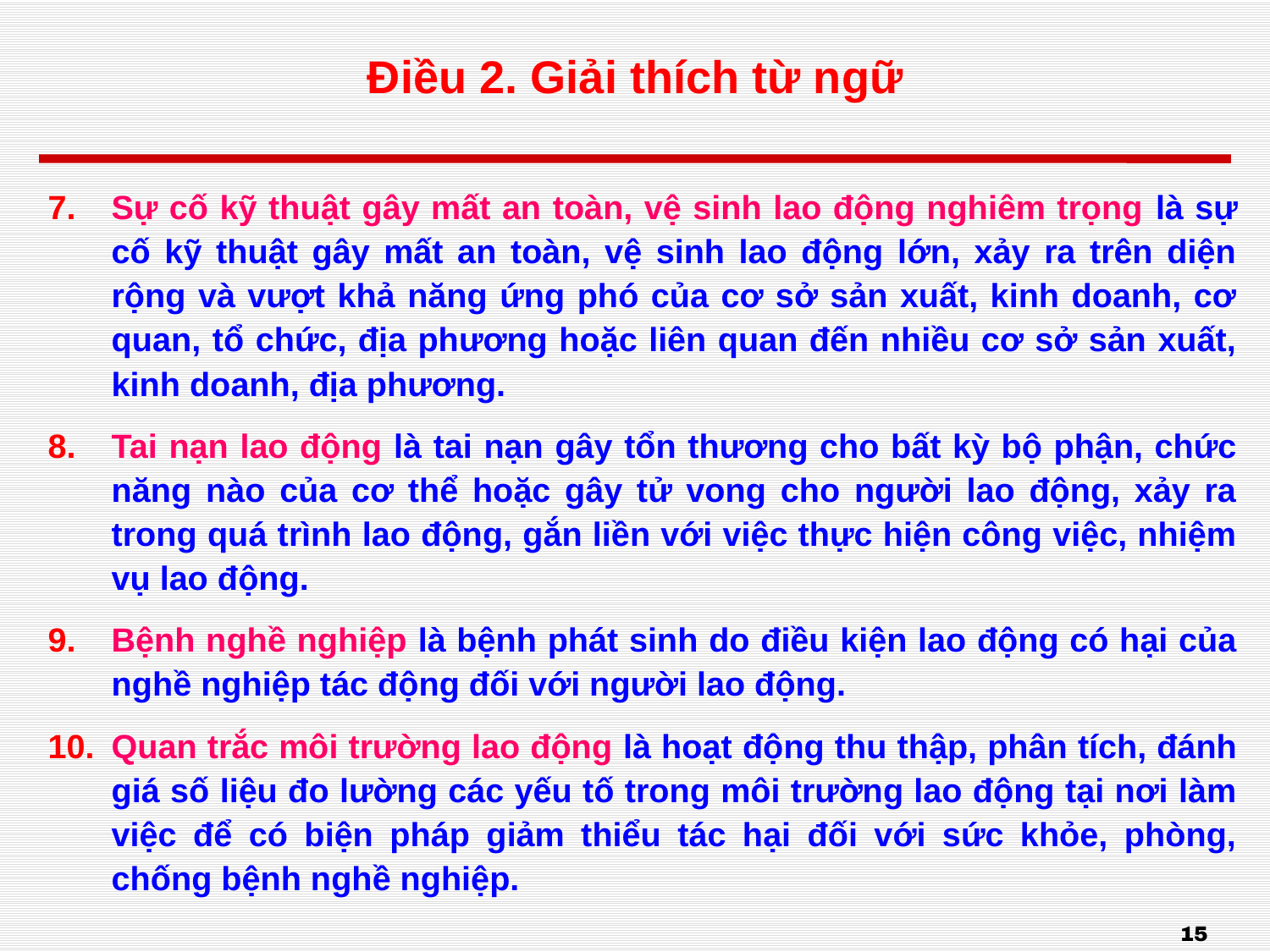

# Điều 2. Giải thích từ ngữ
Sự cố kỹ thuật gây mất an toàn, vệ sinh lao động nghiêm trọng là sự cố kỹ thuật gây mất an toàn, vệ sinh lao động lớn, xảy ra trên diện rộng và vượt khả năng ứng phó của cơ sở sản xuất, kinh doanh, cơ quan, tổ chức, địa phương hoặc liên quan đến nhiều cơ sở sản xuất, kinh doanh, địa phương.
Tai nạn lao động là tai nạn gây tổn thương cho bất kỳ bộ phận, chức năng nào của cơ thể hoặc gây tử vong cho người lao động, xảy ra trong quá trình lao động, gắn liền với việc thực hiện công việc, nhiệm vụ lao động.
Bệnh nghề nghiệp là bệnh phát sinh do điều kiện lao động có hại của nghề nghiệp tác động đối với người lao động.
Quan trắc môi trường lao động là hoạt động thu thập, phân tích, đánh giá số liệu đo lường các yếu tố trong môi trường lao động tại nơi làm việc để có biện pháp giảm thiểu tác hại đối với sức khỏe, phòng, chống bệnh nghề nghiệp.